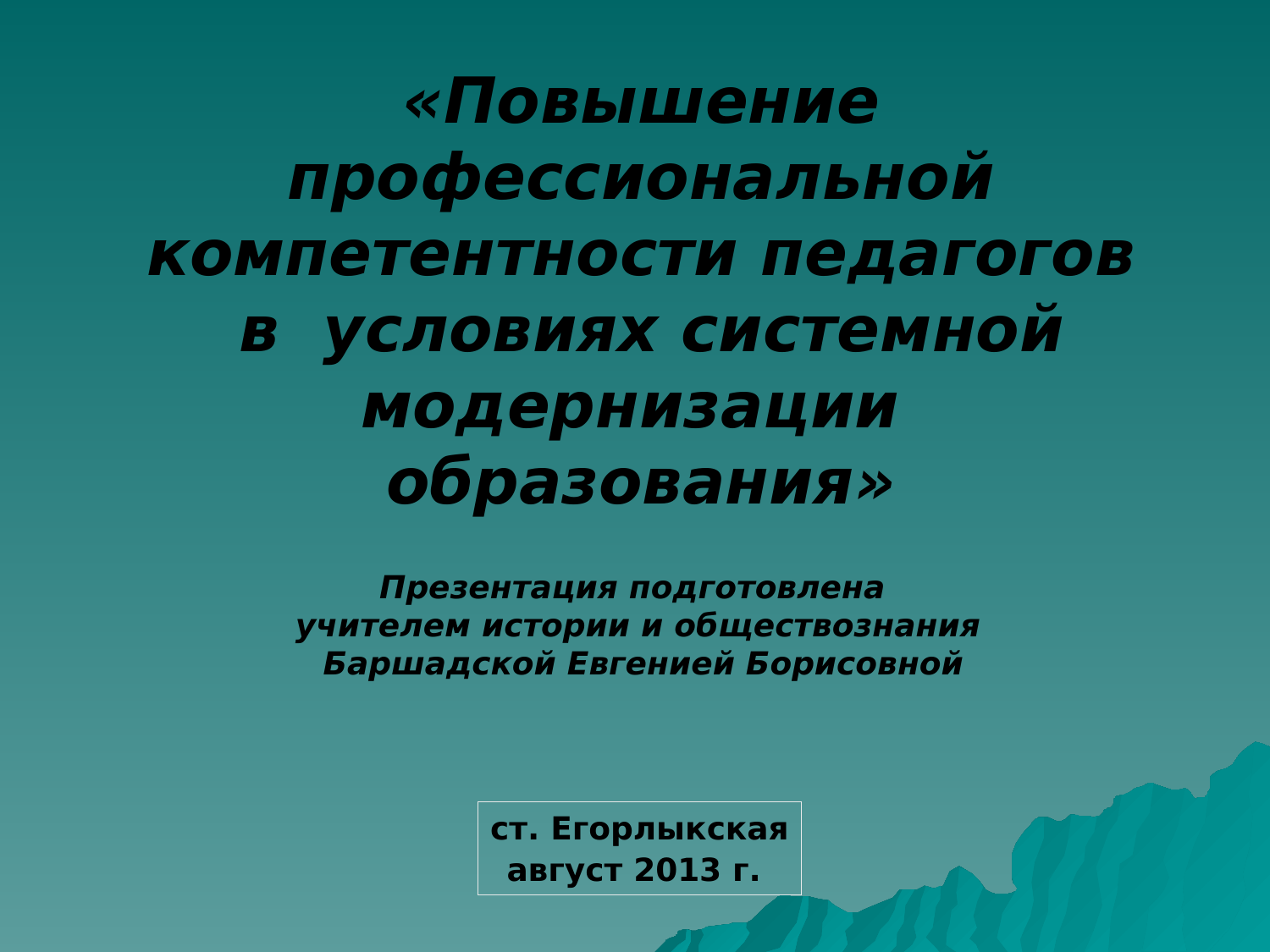

«Повышение профессиональной компетентности педагогов
 в  условиях системной модернизации  образования»
Презентация подготовлена
учителем истории и обществознания
 Баршадской Евгенией Борисовной

ст. Егорлыкская
август 2013 г.